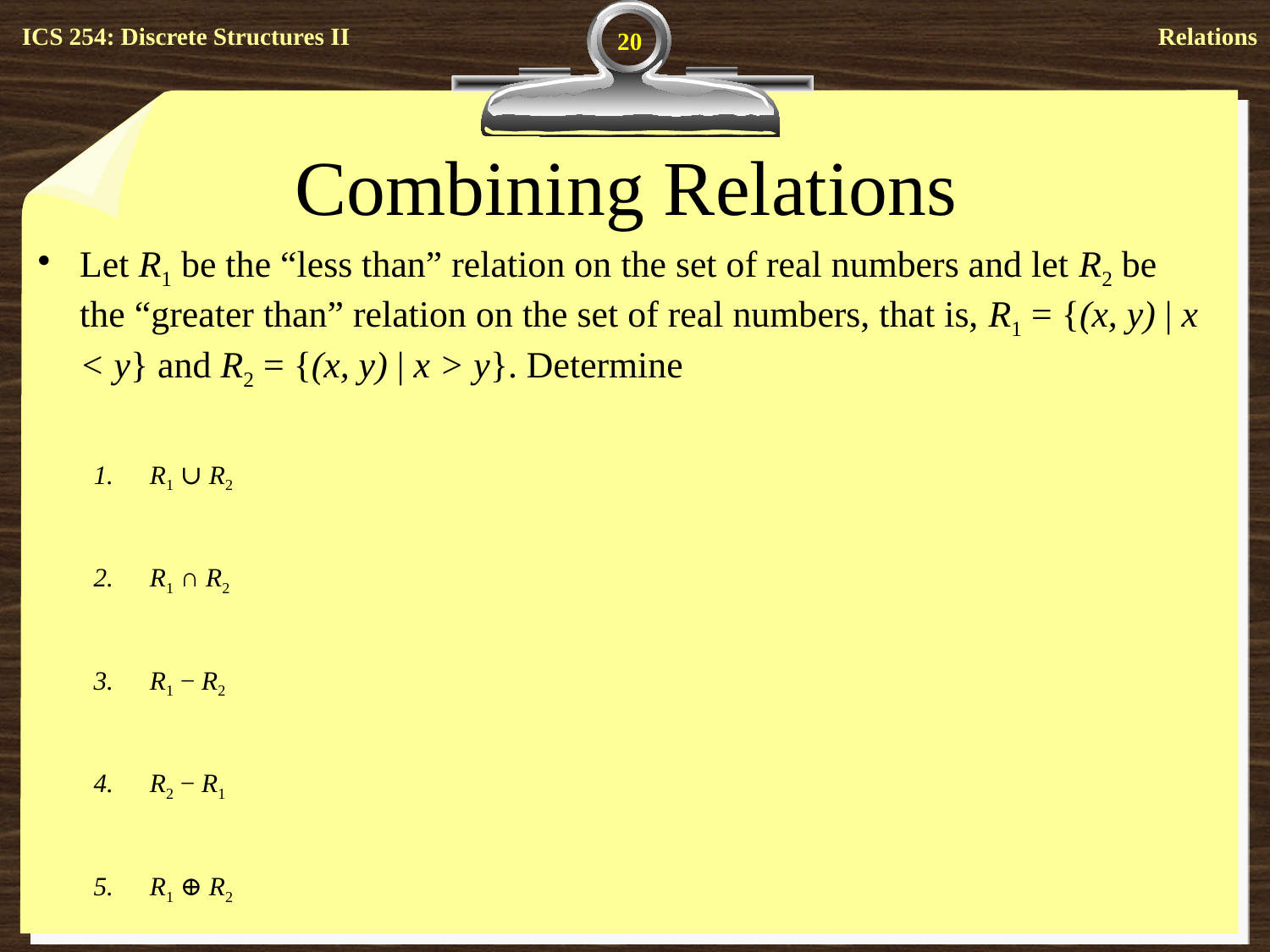

20
# Combining Relations
Let R1 be the “less than” relation on the set of real numbers and let R2 be the “greater than” relation on the set of real numbers, that is, R1 = {(x, y) | x < y} and R2 = {(x, y) | x > y}. Determine
R1 ∪ R2
R1 ∩ R2
R1 − R2
R2 − R1
R1 ⊕ R2